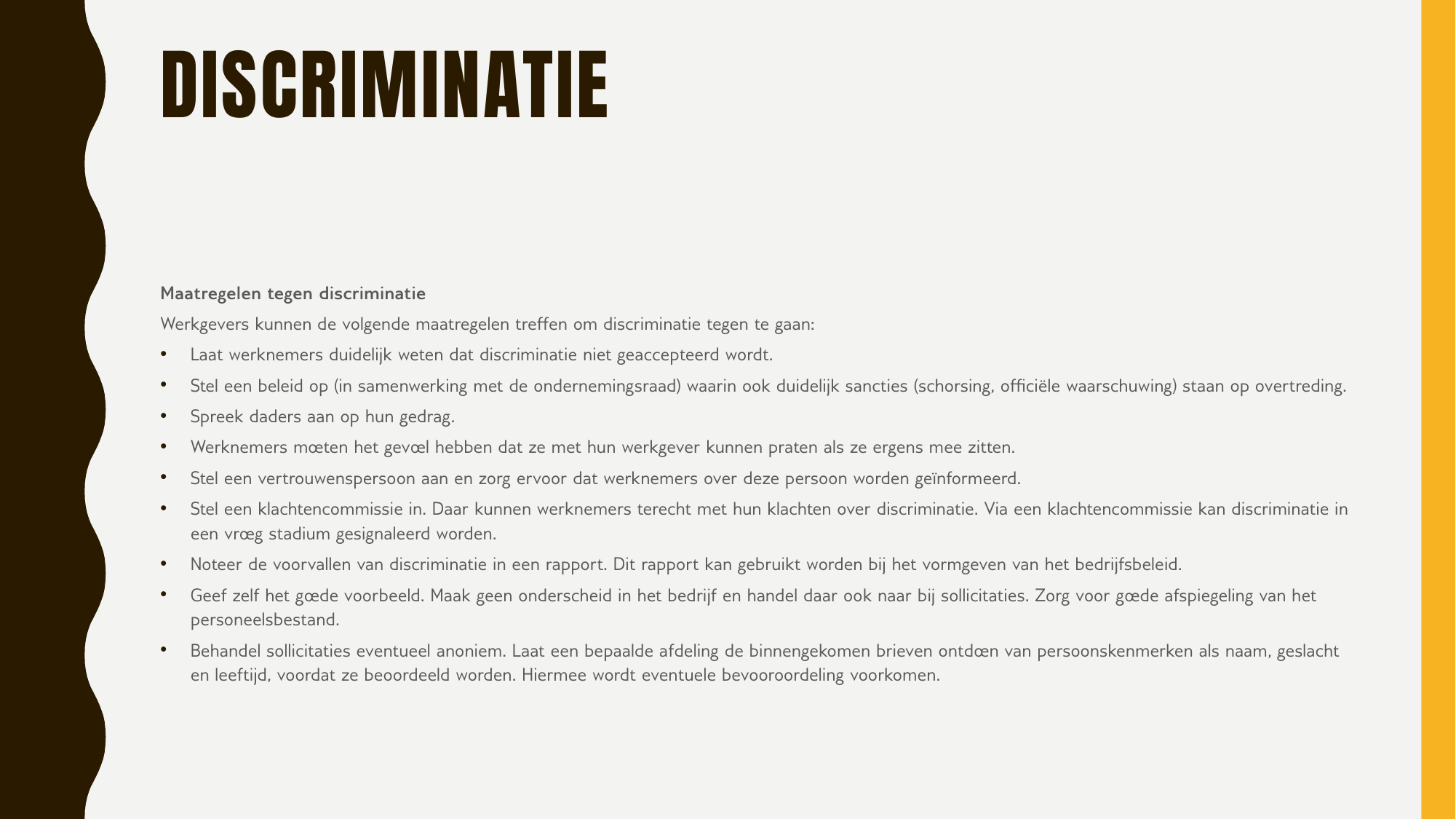

# discriminatie
Maatregelen tegen discriminatie
Werkgevers kunnen de volgende maatregelen treffen om discriminatie tegen te gaan:
Laat werknemers duidelijk weten dat discriminatie niet geaccepteerd wordt.
Stel een beleid op (in samenwerking met de ondernemingsraad) waarin ook duidelijk sancties (schorsing, officiële waarschuwing) staan op overtreding.
Spreek daders aan op hun gedrag.
Werknemers moeten het gevoel hebben dat ze met hun werkgever kunnen praten als ze ergens mee zitten.
Stel een vertrouwenspersoon aan en zorg ervoor dat werknemers over deze persoon worden geïnformeerd.
Stel een klachtencommissie in. Daar kunnen werknemers terecht met hun klachten over discriminatie. Via een klachtencommissie kan discriminatie in een vroeg stadium gesignaleerd worden.
Noteer de voorvallen van discriminatie in een rapport. Dit rapport kan gebruikt worden bij het vormgeven van het bedrijfsbeleid.
Geef zelf het goede voorbeeld. Maak geen onderscheid in het bedrijf en handel daar ook naar bij sollicitaties. Zorg voor goede afspiegeling van het personeelsbestand.
Behandel sollicitaties eventueel anoniem. Laat een bepaalde afdeling de binnengekomen brieven ontdoen van persoonskenmerken als naam, geslacht en leeftijd, voordat ze beoordeeld worden. Hiermee wordt eventuele bevooroordeling voorkomen.